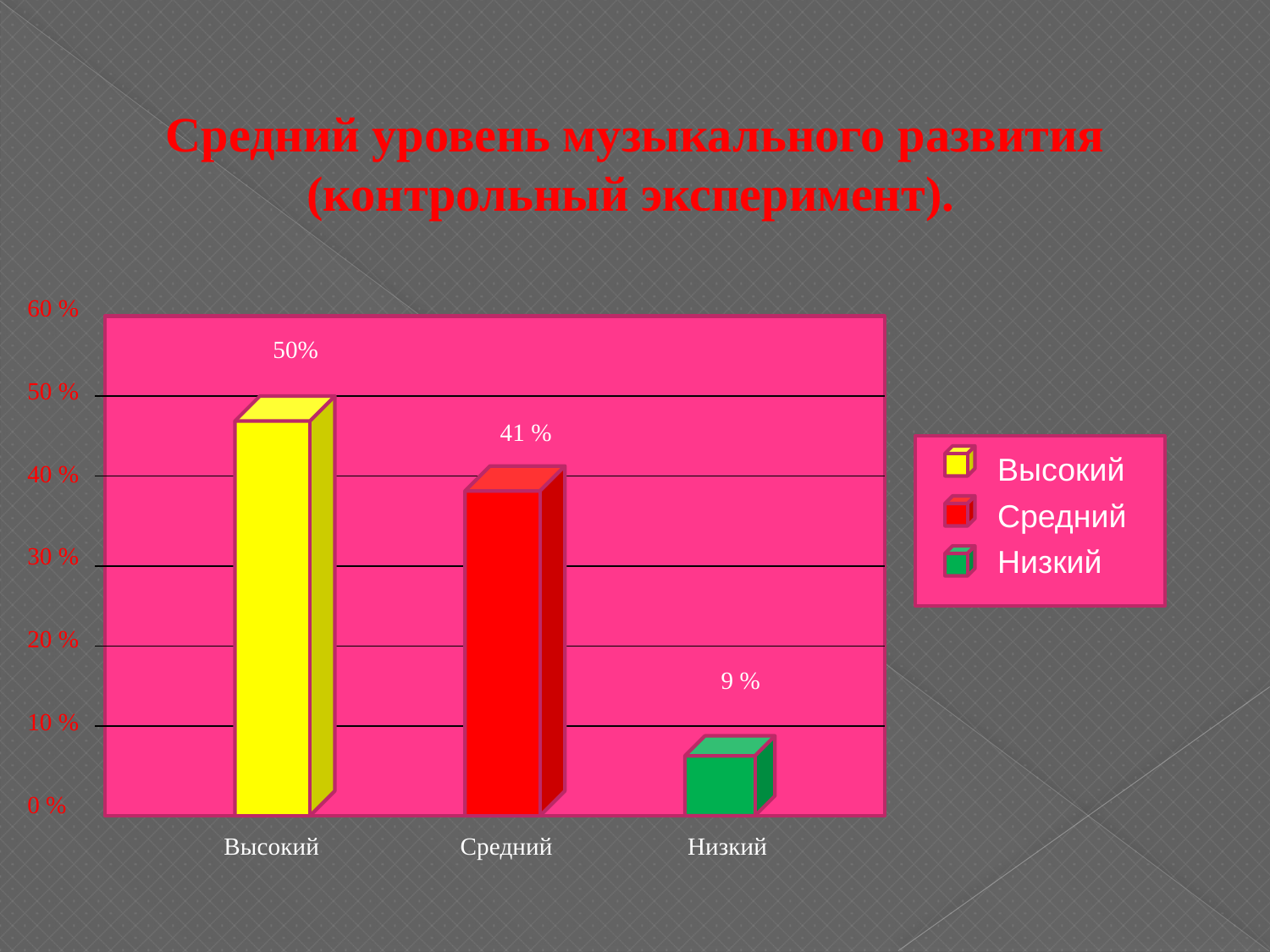

Средний уровень музыкального развития (контрольный эксперимент).

60 %
                                        50%
50 %
                                                                             41 %
40 %

30 %

20 %
                                                                                                                 9 %
10 %

0 %
                                Высокий                       Средний                      Низкий

Высокий
Средний
Низкий